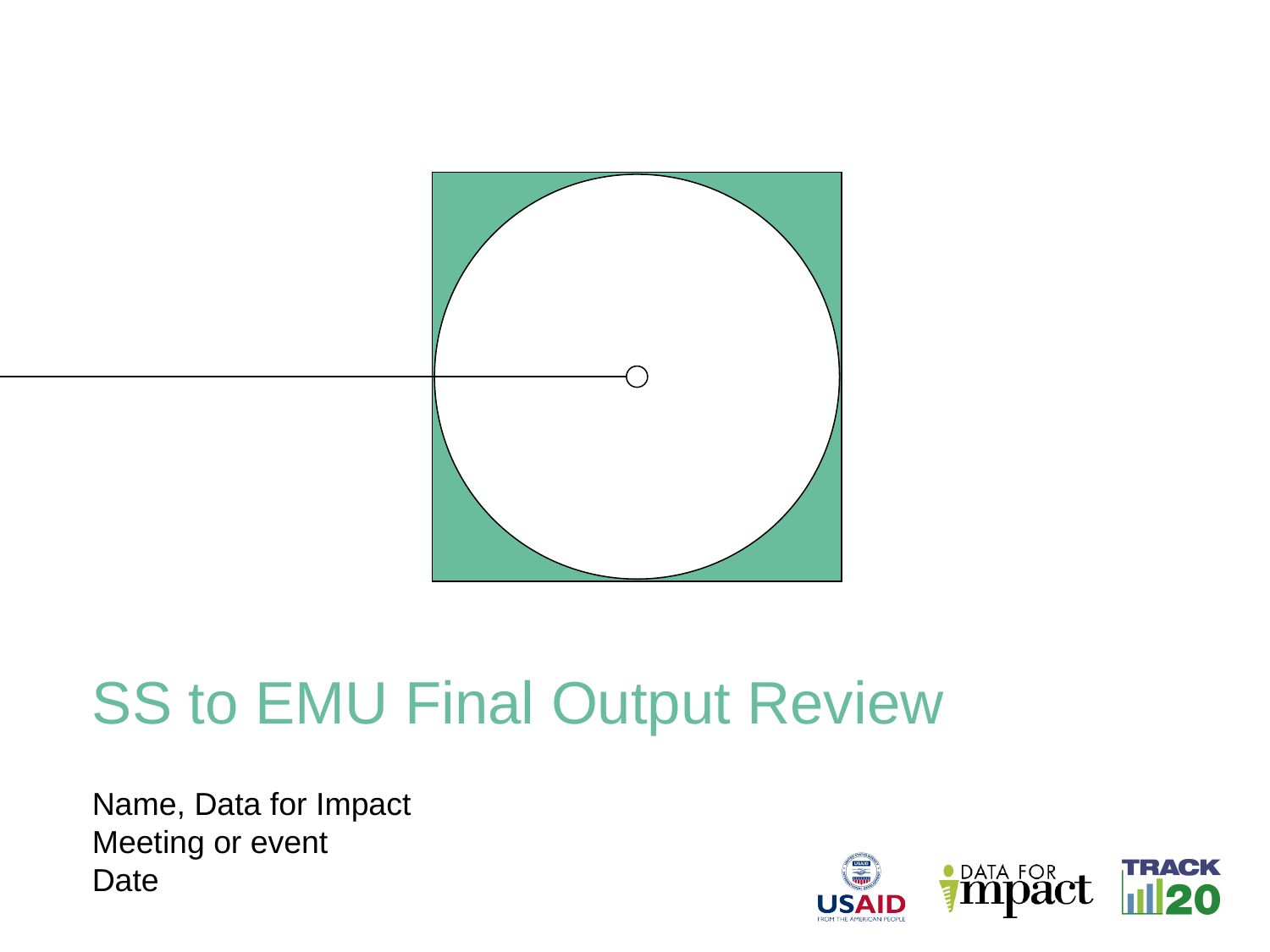

SS to EMU Final Output Review
Name, Data for Impact
Meeting or event
Date